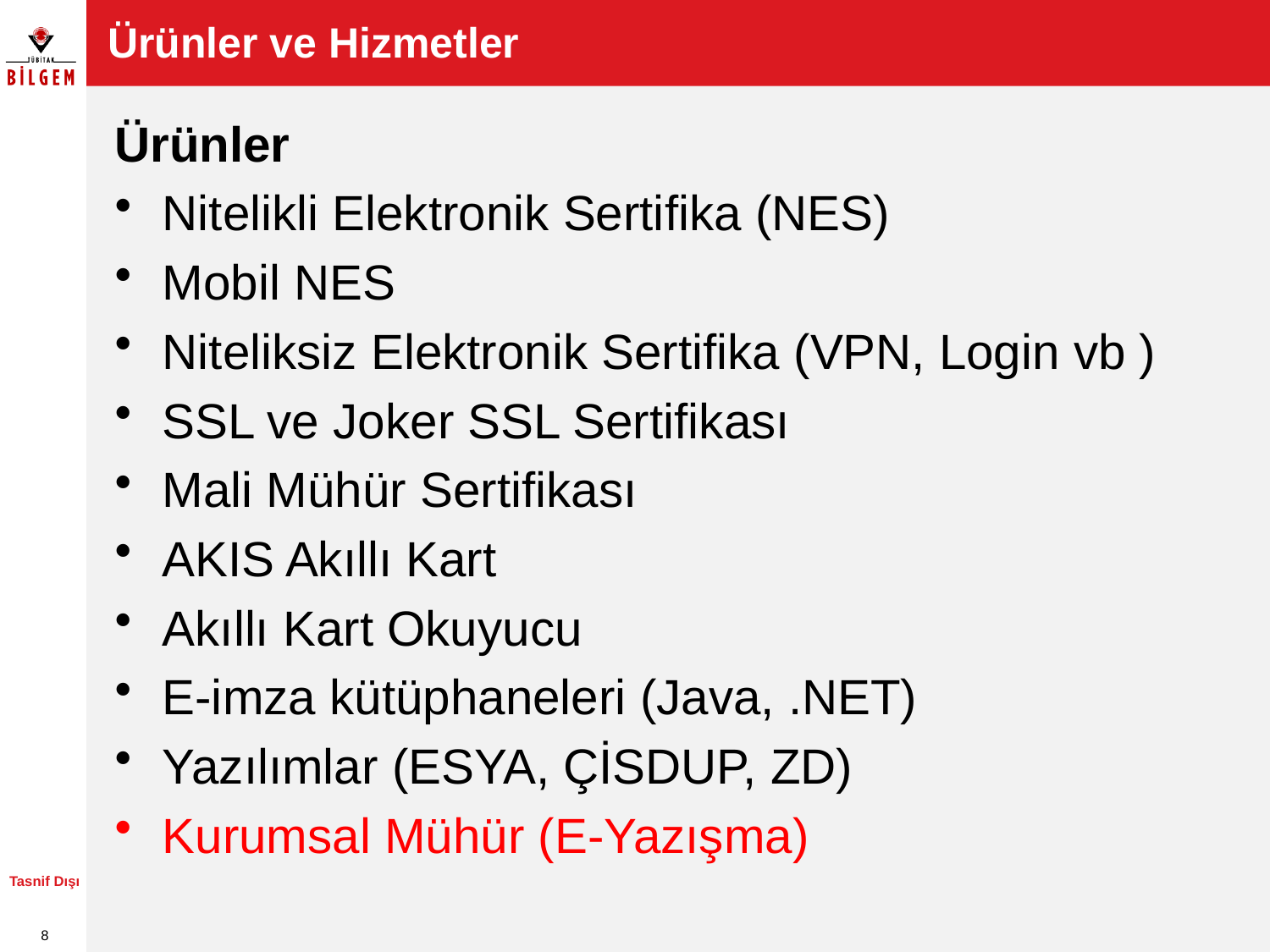

# Ürünler ve Hizmetler
Ürünler
Nitelikli Elektronik Sertifika (NES)
Mobil NES
Niteliksiz Elektronik Sertifika (VPN, Login vb )
SSL ve Joker SSL Sertifikası
Mali Mühür Sertifikası
AKIS Akıllı Kart
Akıllı Kart Okuyucu
E-imza kütüphaneleri (Java, .NET)
Yazılımlar (ESYA, ÇİSDUP, ZD)
Kurumsal Mühür (E-Yazışma)
Tasnif Dışı
8